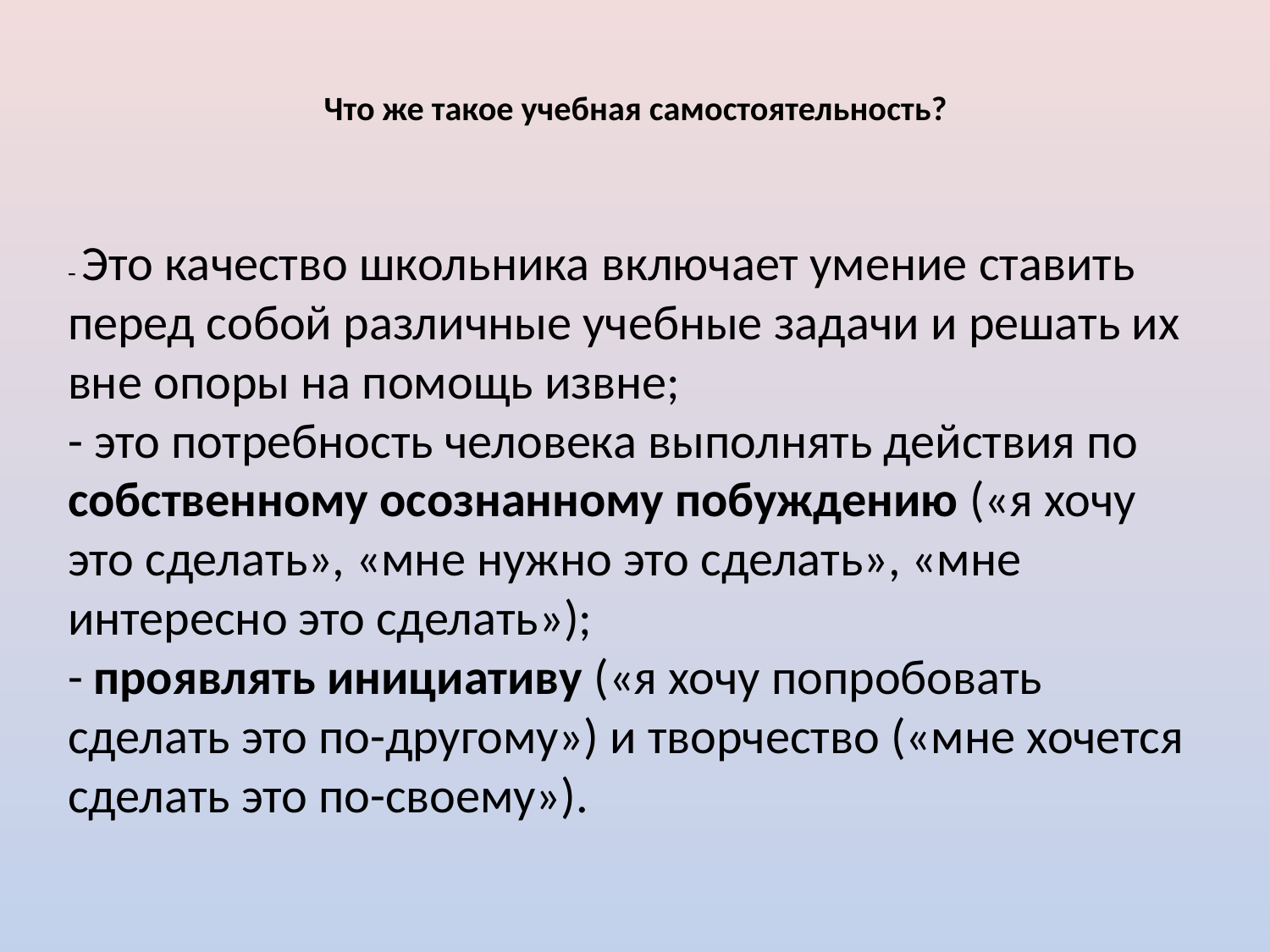

# Что же такое учебная самостоятельность?
- Это качество школьника включает умение ставить перед собой различные учебные задачи и решать их вне опоры на помощь извне;
- это потребность человека выполнять действия по собственному осознанному побуждению («я хочу это сделать», «мне нужно это сделать», «мне интересно это сделать»);
- проявлять инициативу («я хочу попробовать сделать это по-другому») и творчество («мне хочется сделать это по-своему»).